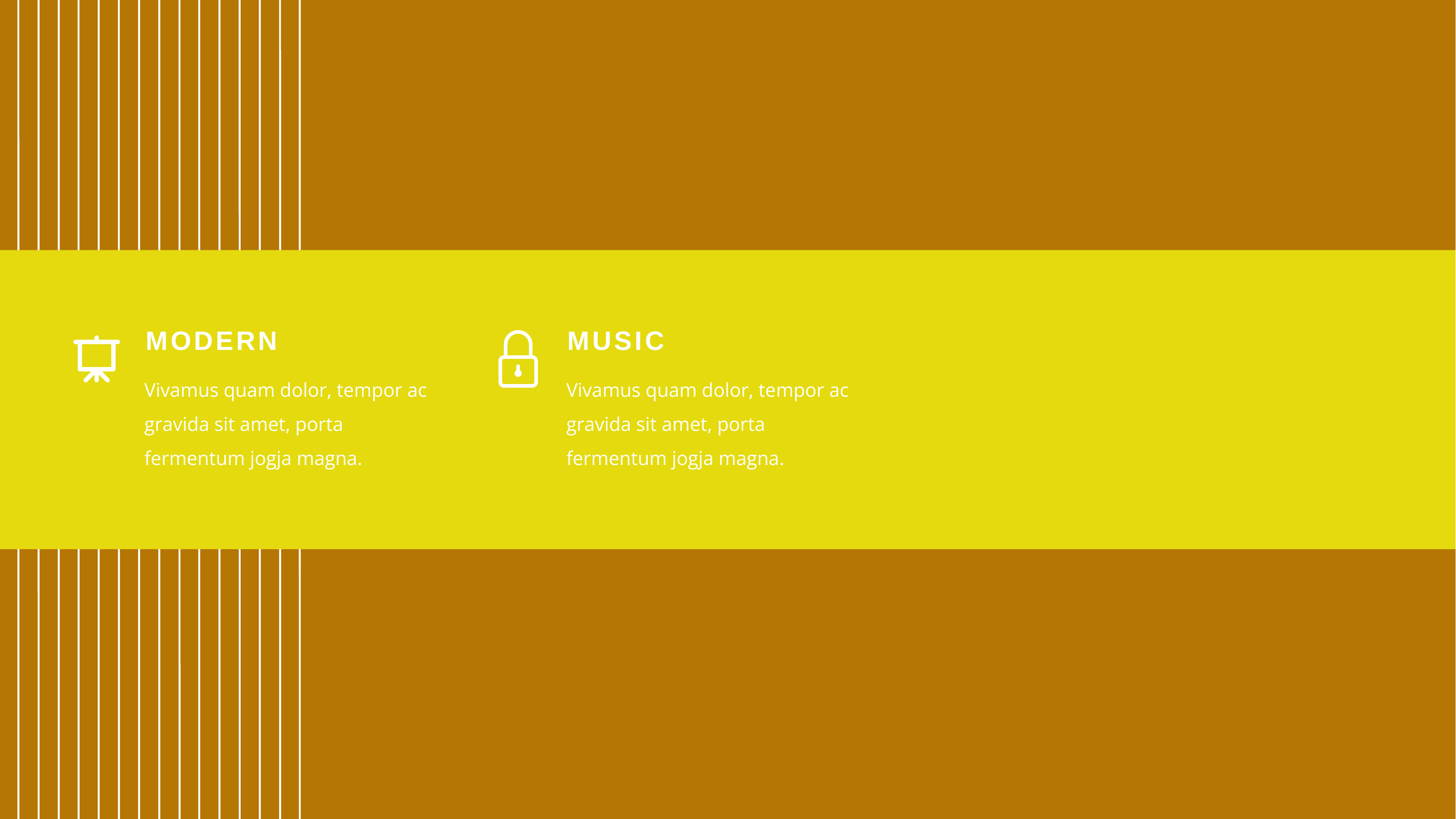

MODERN
MUSIC

Vivamus quam dolor, tempor ac gravida sit amet, porta fermentum jogja magna.
Vivamus quam dolor, tempor ac gravida sit amet, porta fermentum jogja magna.